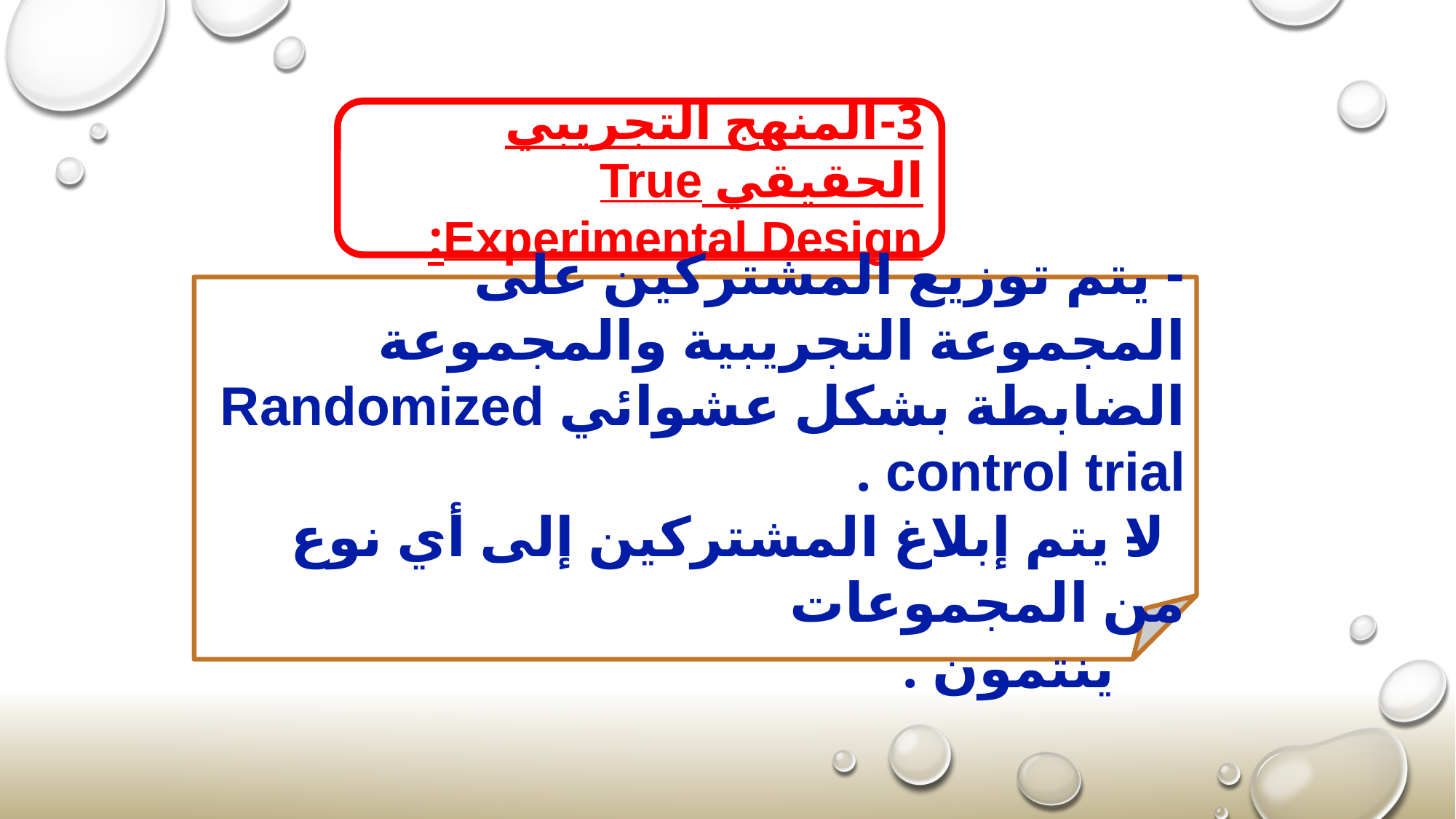

3-المنهج التجريبي الحقيقي True Experimental Design:

- يتم توزيع المشتركين على المجموعة التجريبية والمجموعة الضابطة بشكل عشوائي Randomized control trial .
-لا يتم إبلاغ المشتركين إلى أي نوع من المجموعات
     ينتمون .